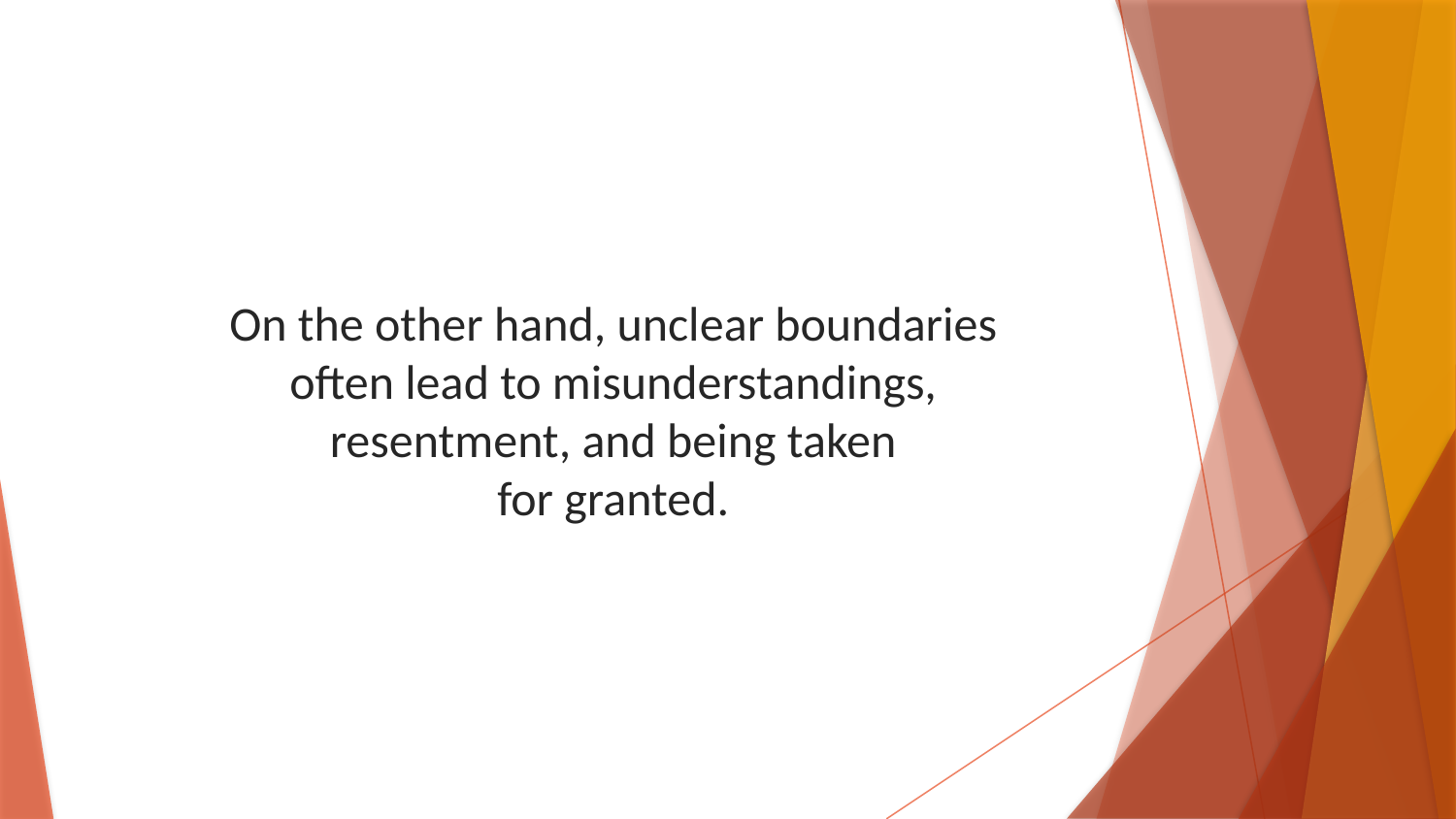

On the other hand, unclear boundaries often lead to misunderstandings, resentment, and being taken
for granted.